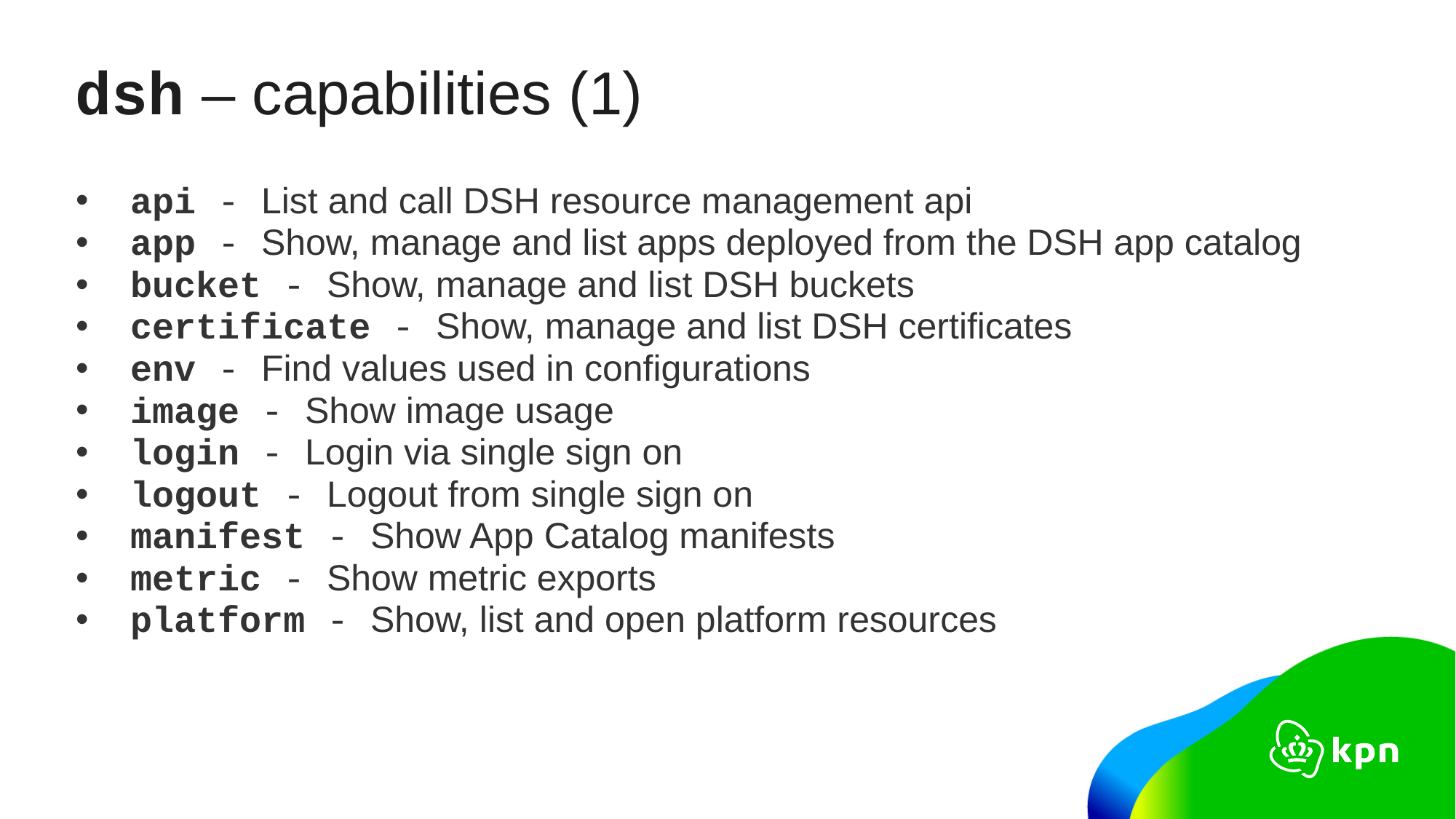

# dsh – capabilities (1)
api - List and call DSH resource management api
app - Show, manage and list apps deployed from the DSH app catalog
bucket - Show, manage and list DSH buckets
certificate - Show, manage and list DSH certificates
env - Find values used in configurations
image - Show image usage
login - Login via single sign on
logout - Logout from single sign on
manifest - Show App Catalog manifests
metric - Show metric exports
platform - Show, list and open platform resources